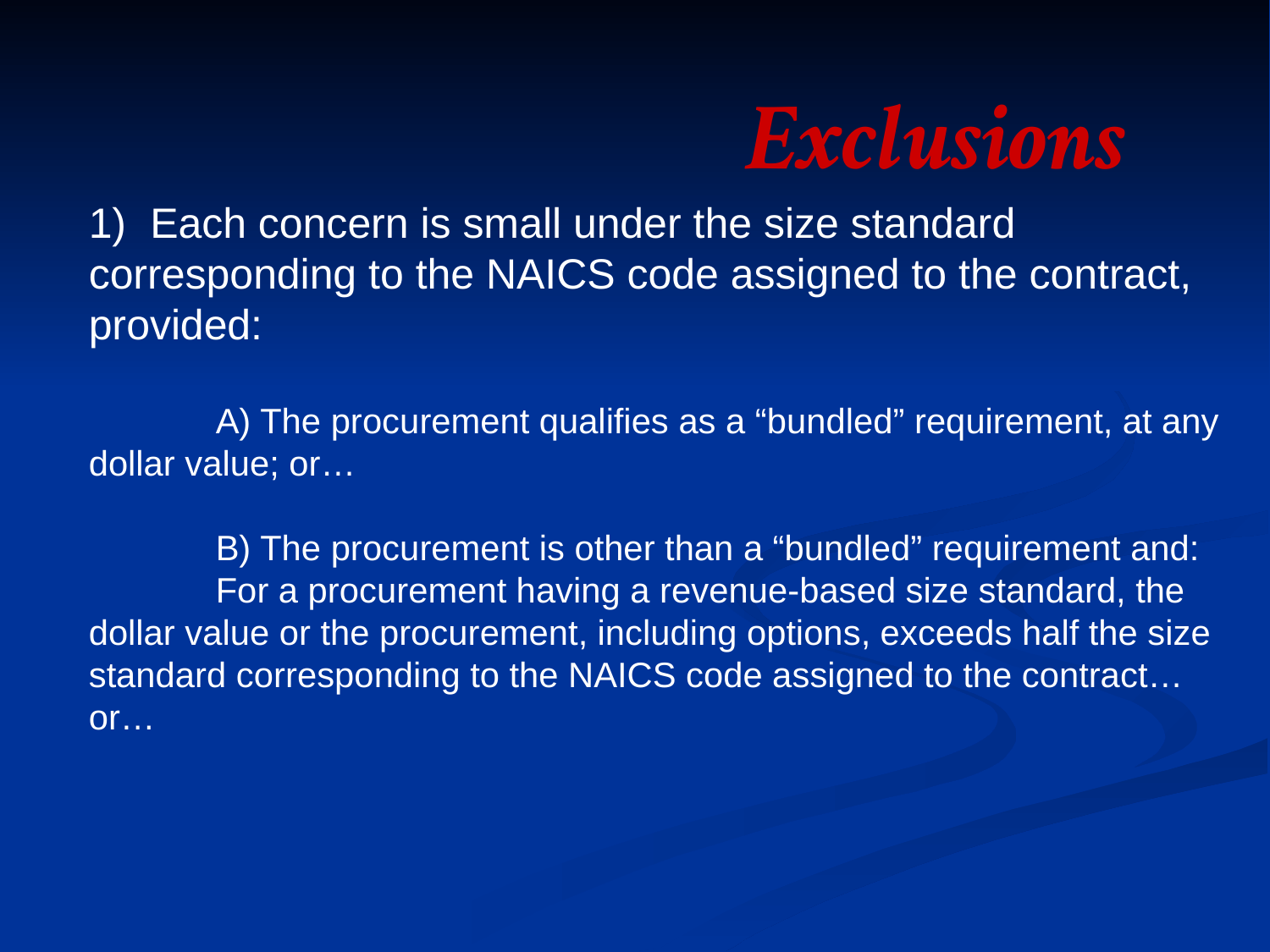

# Exclusions
1)  Each concern is small under the size standard corresponding to the NAICS code assigned to the contract, provided:

	A) The procurement qualifies as a “bundled” requirement, at any dollar value; or…

	B) The procurement is other than a “bundled” requirement and:
	For a procurement having a revenue-based size standard, the dollar value or the procurement, including options, exceeds half the size standard corresponding to the NAICS code assigned to the contract…or…